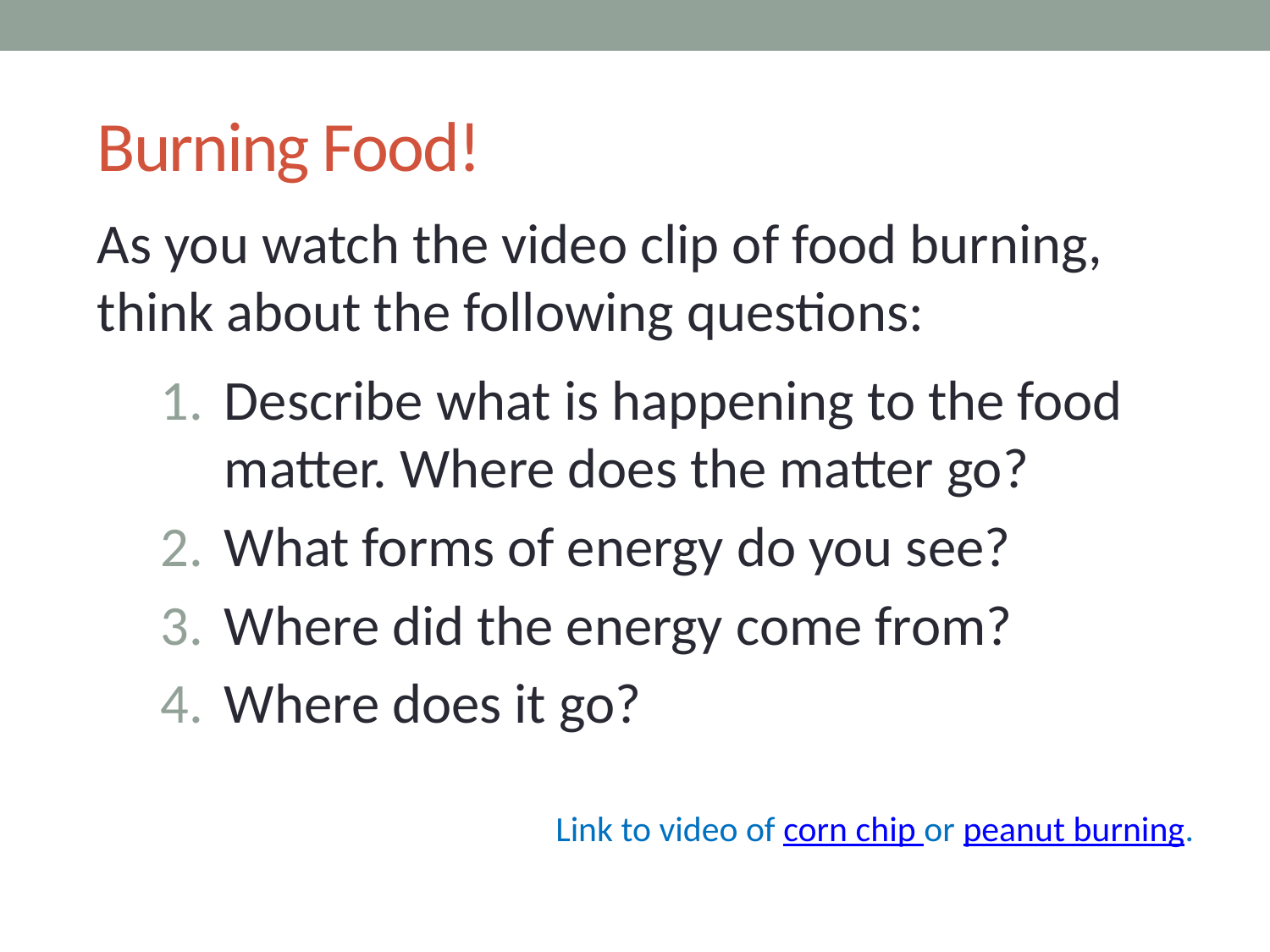

# Burning Food!
As you watch the video clip of food burning, think about the following questions:
Describe what is happening to the food matter. Where does the matter go?
What forms of energy do you see?
Where did the energy come from?
Where does it go?

Link to video of corn chip or peanut burning.